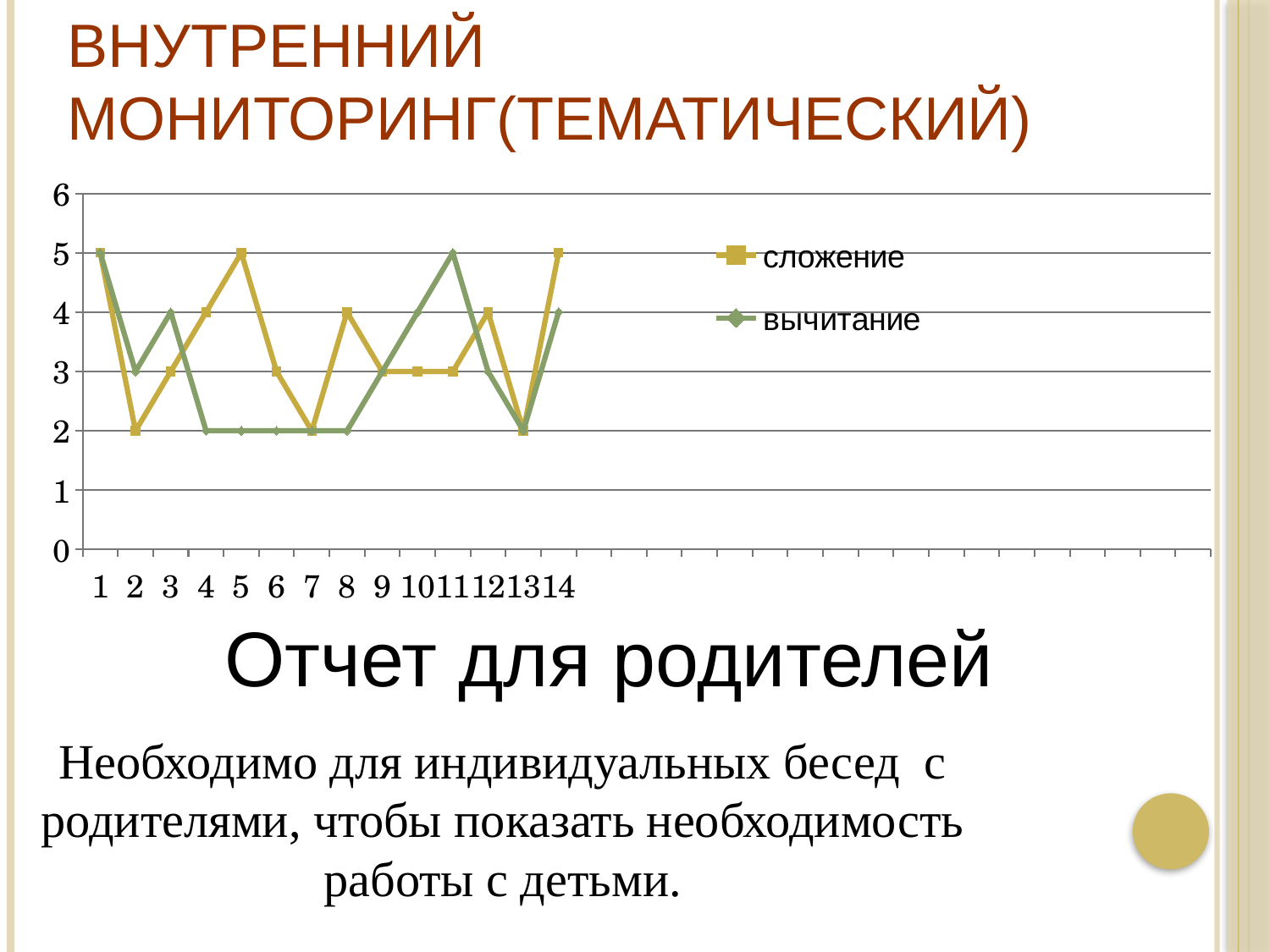

# Внутренний мониторинг(тематический)

### Chart

| Category | сложение | вычитание | Столбец1 |
|---|---|---|---|
| 1 | 5.0 | 5.0 | None |
| 2 | 2.0 | 3.0 | None |
| 3 | 3.0 | 4.0 | None |
| 4 | 4.0 | 2.0 | None |
| 5 | 5.0 | 2.0 | None |
| 6 | 3.0 | 2.0 | None |
| 7 | 2.0 | 2.0 | None |
| 8 | 4.0 | 2.0 | None |
| 9 | 3.0 | 3.0 | None |
| 10 | 3.0 | 4.0 | None |
| 11 | 3.0 | 5.0 | None |
| 12 | 4.0 | 3.0 | None |
| 13 | 2.0 | 2.0 | None |
| 14 | 5.0 | 4.0 | None |
|  | None | None | None |
|  | None | None | None |
|  | None | None | None |
|  | None | None | None |
|  | None | None | None |
|  | None | None | None |
|  | None | None | None |
|  | None | None | None |
|  | None | None | None |
|  | None | None | None |
|  | None | None | None |
|  | None | None | None |
|  | None | None | None |
|  | None | None | None |
|  | None | None | None |
|  | None | None | None |
|  | None | None | None |
|  | None | None | None |
Отчет для родителей
Необходимо для индивидуальных бесед  с родителями, чтобы показать необходимость работы с детьми.